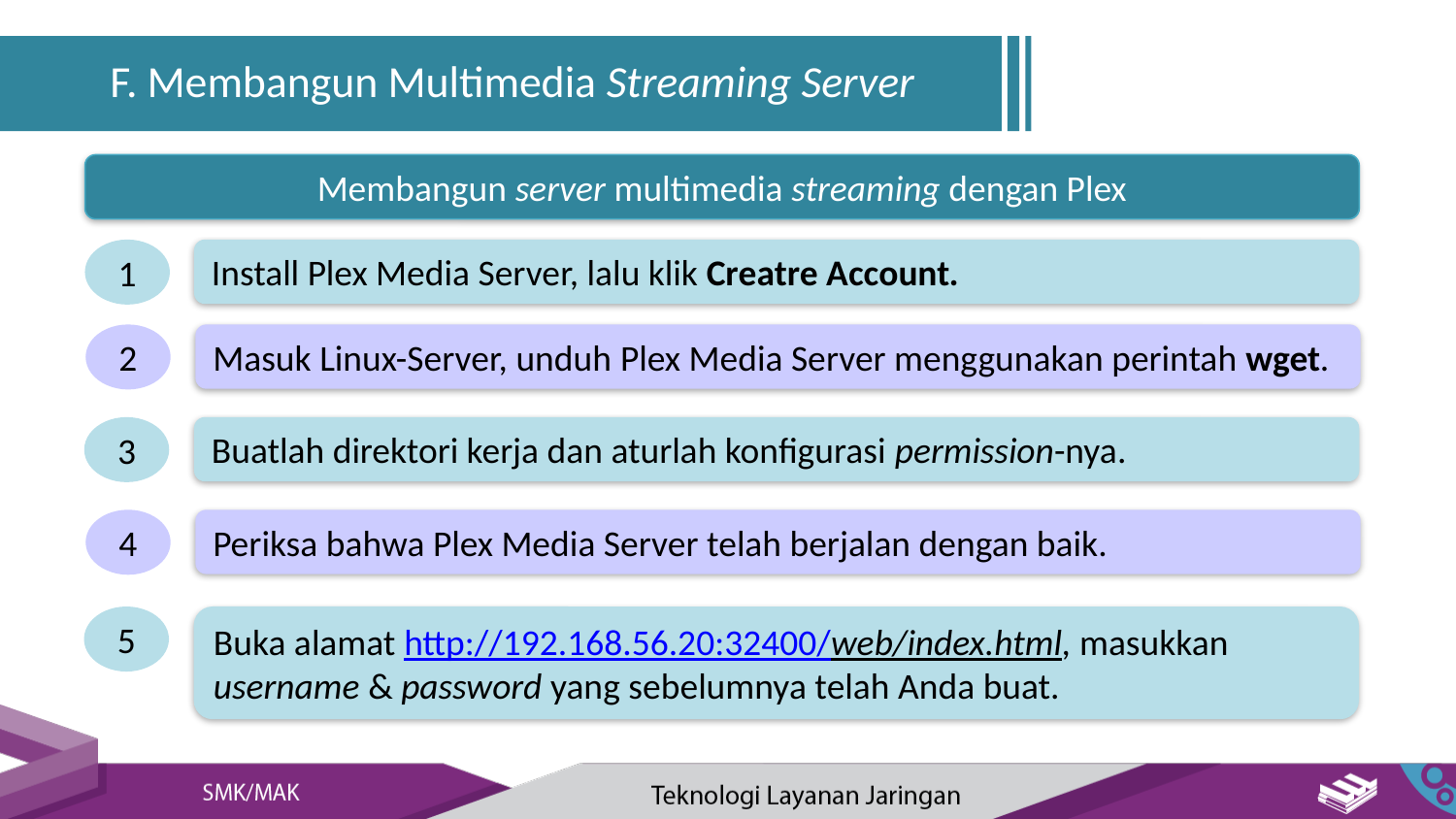

F. Membangun Multimedia Streaming Server
Membangun server multimedia streaming dengan Plex
1
Install Plex Media Server, lalu klik Creatre Account.
2
Masuk Linux-Server, unduh Plex Media Server menggunakan perintah wget.
3
Buatlah direktori kerja dan aturlah konfigurasi permission-nya.
4
Periksa bahwa Plex Media Server telah berjalan dengan baik.
5
Buka alamat http://192.168.56.20:32400/web/index.html, masukkan username & password yang sebelumnya telah Anda buat.